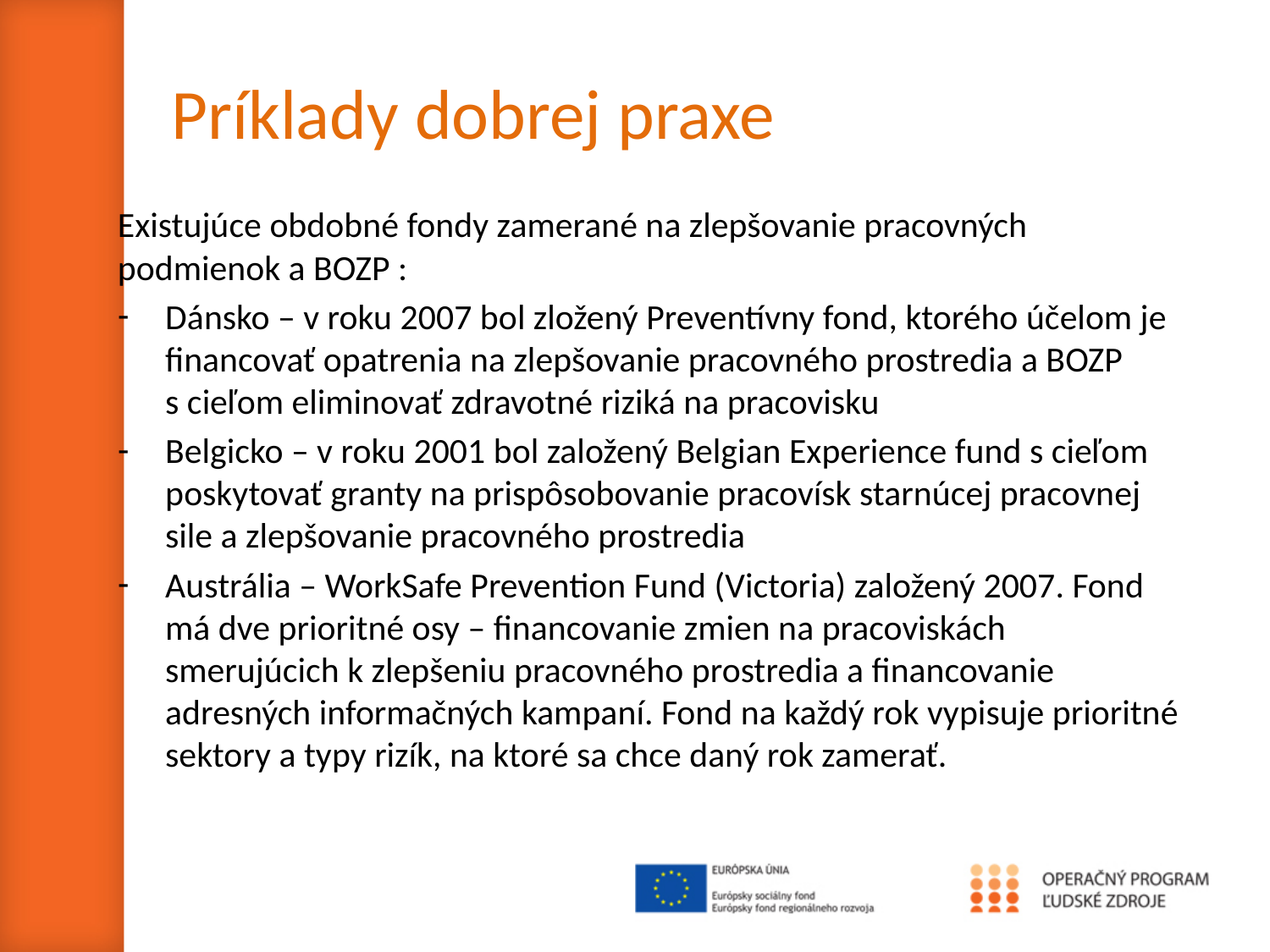

# Príklady dobrej praxe
Existujúce obdobné fondy zamerané na zlepšovanie pracovných podmienok a BOZP :
Dánsko – v roku 2007 bol zložený Preventívny fond, ktorého účelom je financovať opatrenia na zlepšovanie pracovného prostredia a BOZP      s cieľom eliminovať zdravotné riziká na pracovisku
Belgicko – v roku 2001 bol založený Belgian Experience fund s cieľom poskytovať granty na prispôsobovanie pracovísk starnúcej pracovnej sile a zlepšovanie pracovného prostredia
Austrália – WorkSafe Prevention Fund (Victoria) založený 2007. Fond má dve prioritné osy – financovanie zmien na pracoviskách smerujúcich k zlepšeniu pracovného prostredia a financovanie adresných informačných kampaní. Fond na každý rok vypisuje prioritné sektory a typy rizík, na ktoré sa chce daný rok zamerať.